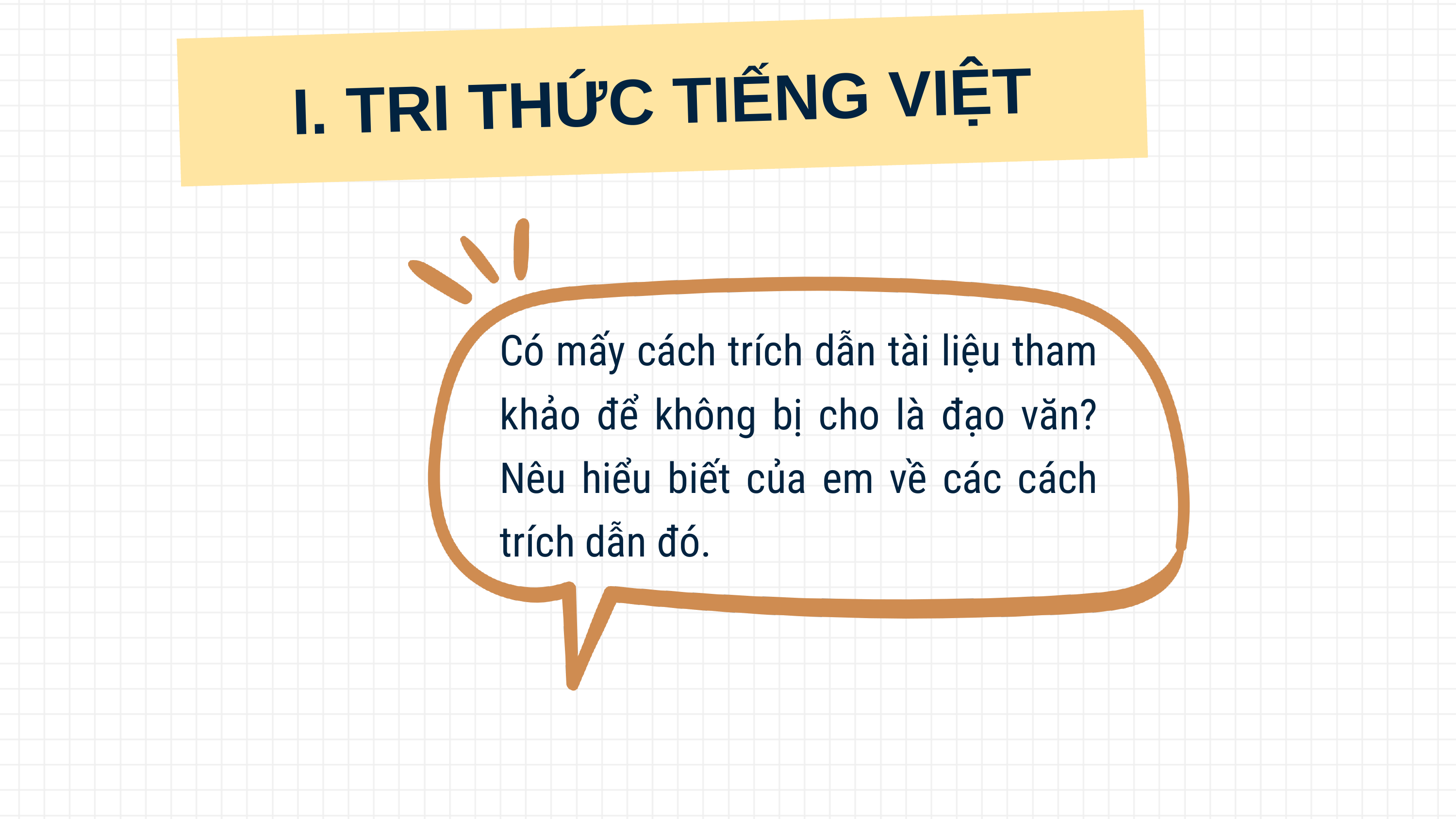

Đạo văn: Hành vi sao chép lời nói, ý tưởng, quan điểm,… của người khác và coi nó như là của riêng mình. Đây là hành vi vi phạm đạo đức trong học tập, nghiên cứu.

I. TRI THỨC TIẾNG VIỆT

Có mấy cách trích dẫn tài liệu tham khảo để không bị cho là đạo văn? Nêu hiểu biết của em về các cách trích dẫn đó.